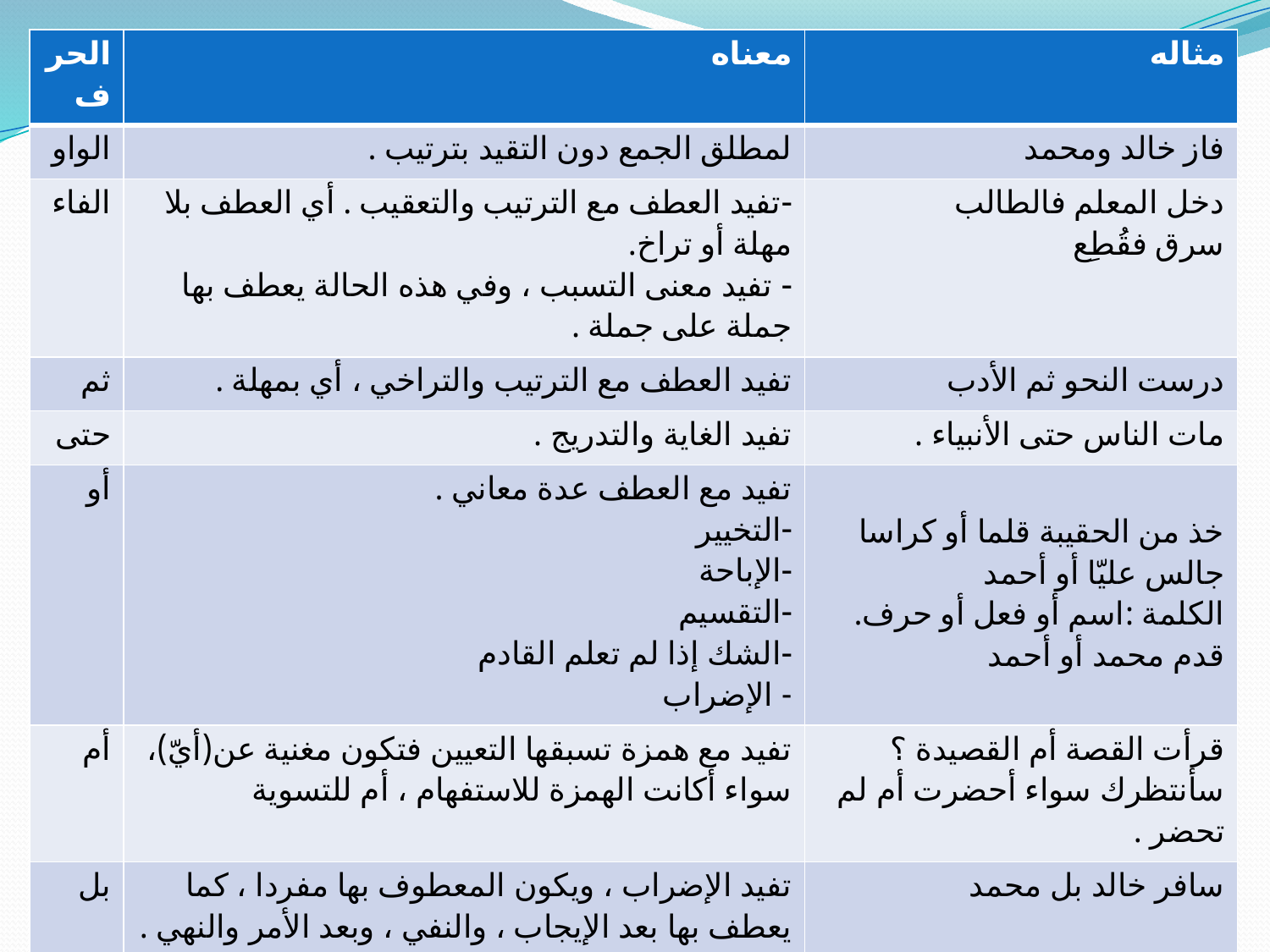

| الحرف | معناه | مثاله |
| --- | --- | --- |
| الواو | لمطلق الجمع دون التقيد بترتيب . | فاز خالد ومحمد |
| الفاء | تفيد العطف مع الترتيب والتعقيب . أي العطف بلا مهلة أو تراخ. تفيد معنى التسبب ، وفي هذه الحالة يعطف بها جملة على جملة . | دخل المعلم فالطالب سرق فقُطِع |
| ثم | تفيد العطف مع الترتيب والتراخي ، أي بمهلة . | درست النحو ثم الأدب |
| حتى | تفيد الغاية والتدريج . | مات الناس حتى الأنبياء . |
| أو | تفيد مع العطف عدة معاني . التخيير الإباحة التقسيم الشك إذا لم تعلم القادم - الإضراب | خذ من الحقيبة قلما أو كراسا جالس عليّا أو أحمد الكلمة :اسم أو فعل أو حرف. قدم محمد أو أحمد |
| أم | تفيد مع همزة تسبقها التعيين فتكون مغنية عن(أيّ)، سواء أكانت الهمزة للاستفهام ، أم للتسوية | قرأت القصة أم القصيدة ؟ سأنتظرك سواء أحضرت أم لم تحضر . |
| بل | تفيد الإضراب ، ويكون المعطوف بها مفردا ، كما يعطف بها بعد الإيجاب ، والنفي ، وبعد الأمر والنهي . | سافر خالد بل محمد |
| لا | تفيد العطف مع نفي الحكم الثابت لما قبلها عما بعدها ، لذلك لا يجوز العطف بها إلا بعد الإثبات . | اشتريت لحما لا سمكا . قرأت نحوا لا أدبا . |
| لكن | تفيد العطف مع الإضراب ، مثل بل تماما ، ولا يجوز العطف بها إلا بعد النفي ، أو النهي . | ما قرأت التاريخ لكن العلوم |